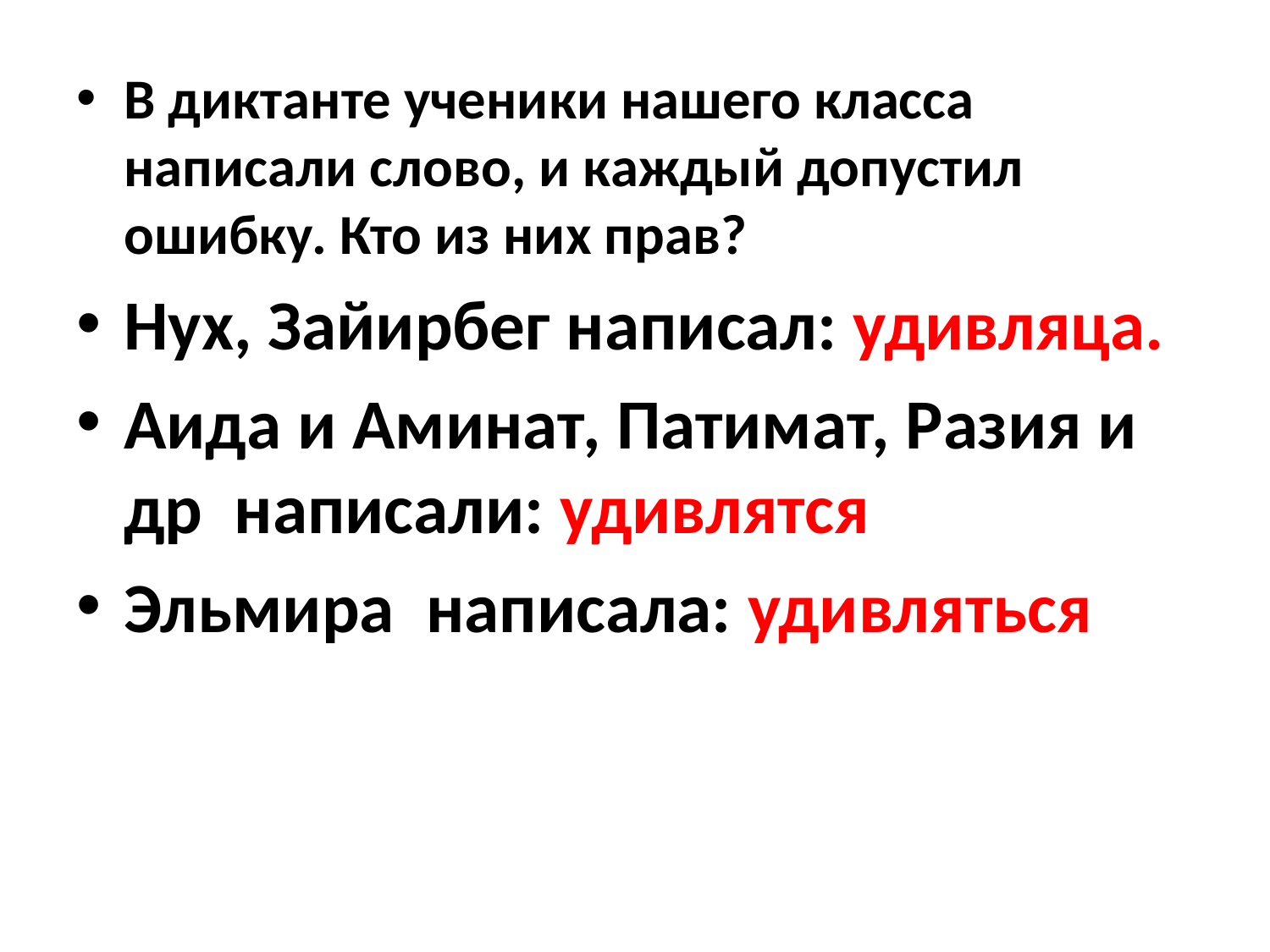

В диктанте ученики нашего класса написали слово, и каждый допустил ошибку. Кто из них прав?
Нух, Зайирбег написал: удивляца.
Аида и Аминат, Патимат, Разия и др  написали: удивлятся
Эльмира  написала: удивляться